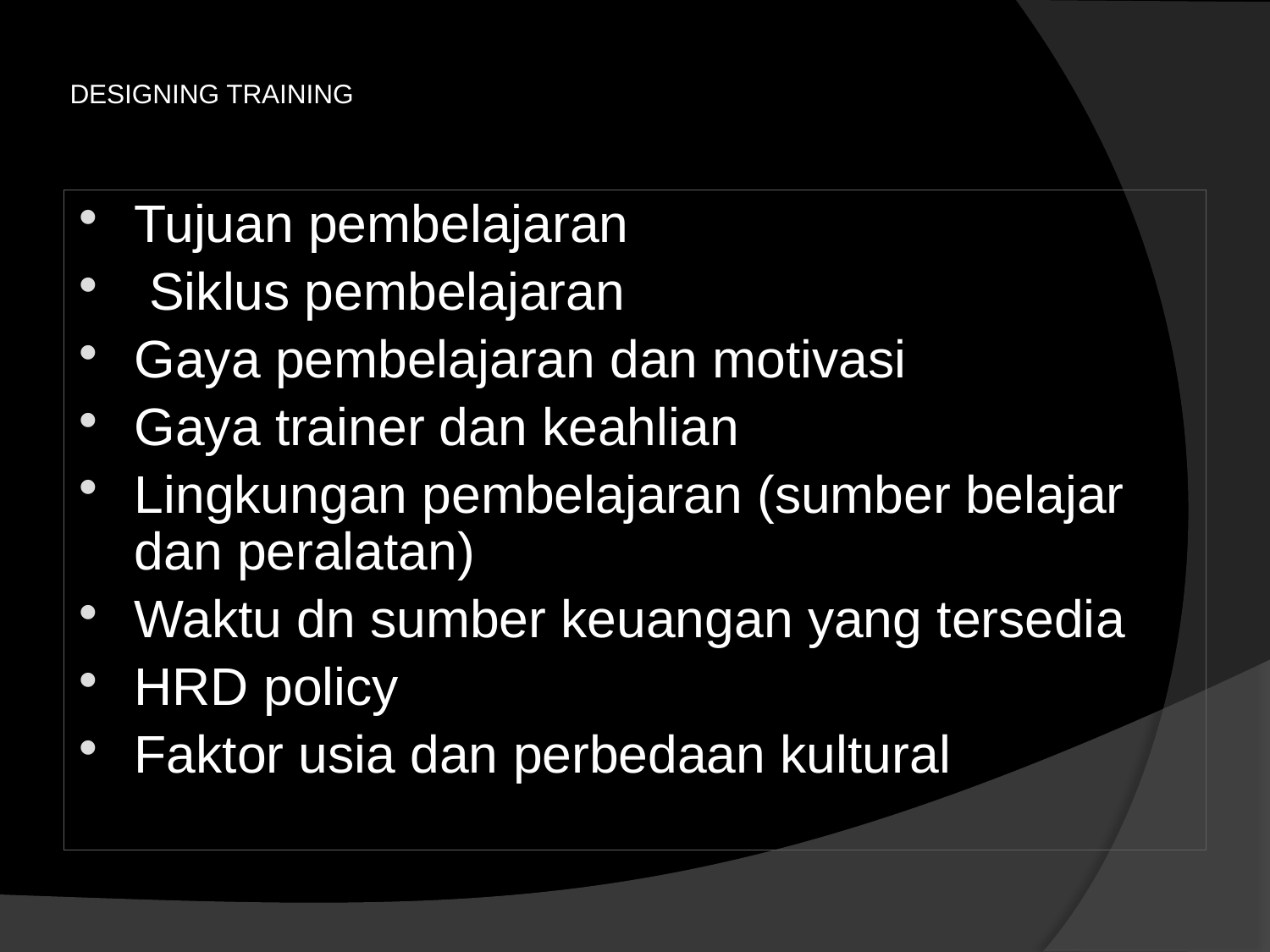

# DESIGNING TRAINING
Tujuan pembelajaran
 Siklus pembelajaran
Gaya pembelajaran dan motivasi
Gaya trainer dan keahlian
Lingkungan pembelajaran (sumber belajar dan peralatan)
Waktu dn sumber keuangan yang tersedia
HRD policy
Faktor usia dan perbedaan kultural